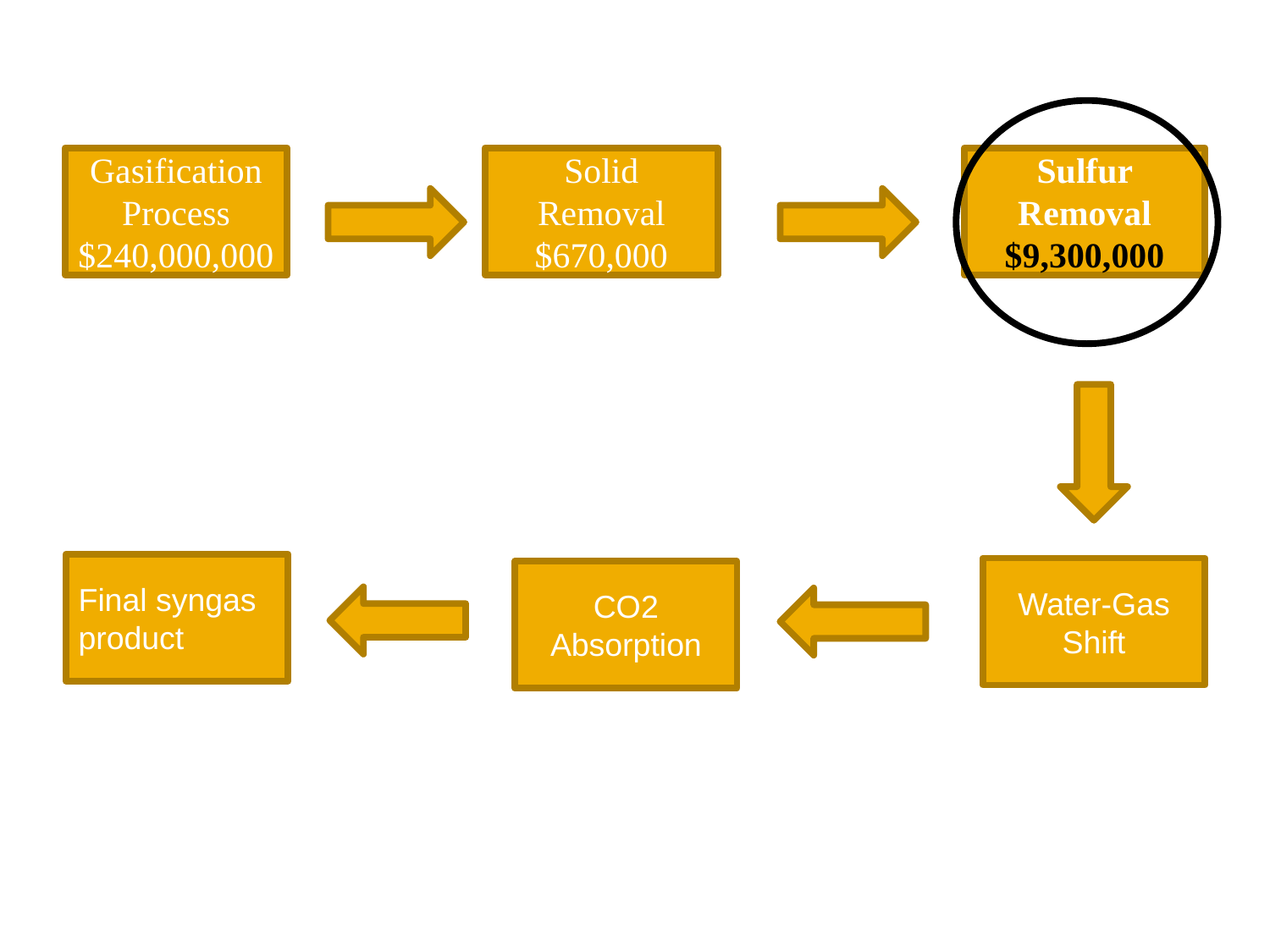

Gasification Process
$240,000,000
Solid Removal
$670,000
Sulfur Removal
$9,300,000

Final syngas
product
Water-Gas Shift
CO2 Absorption